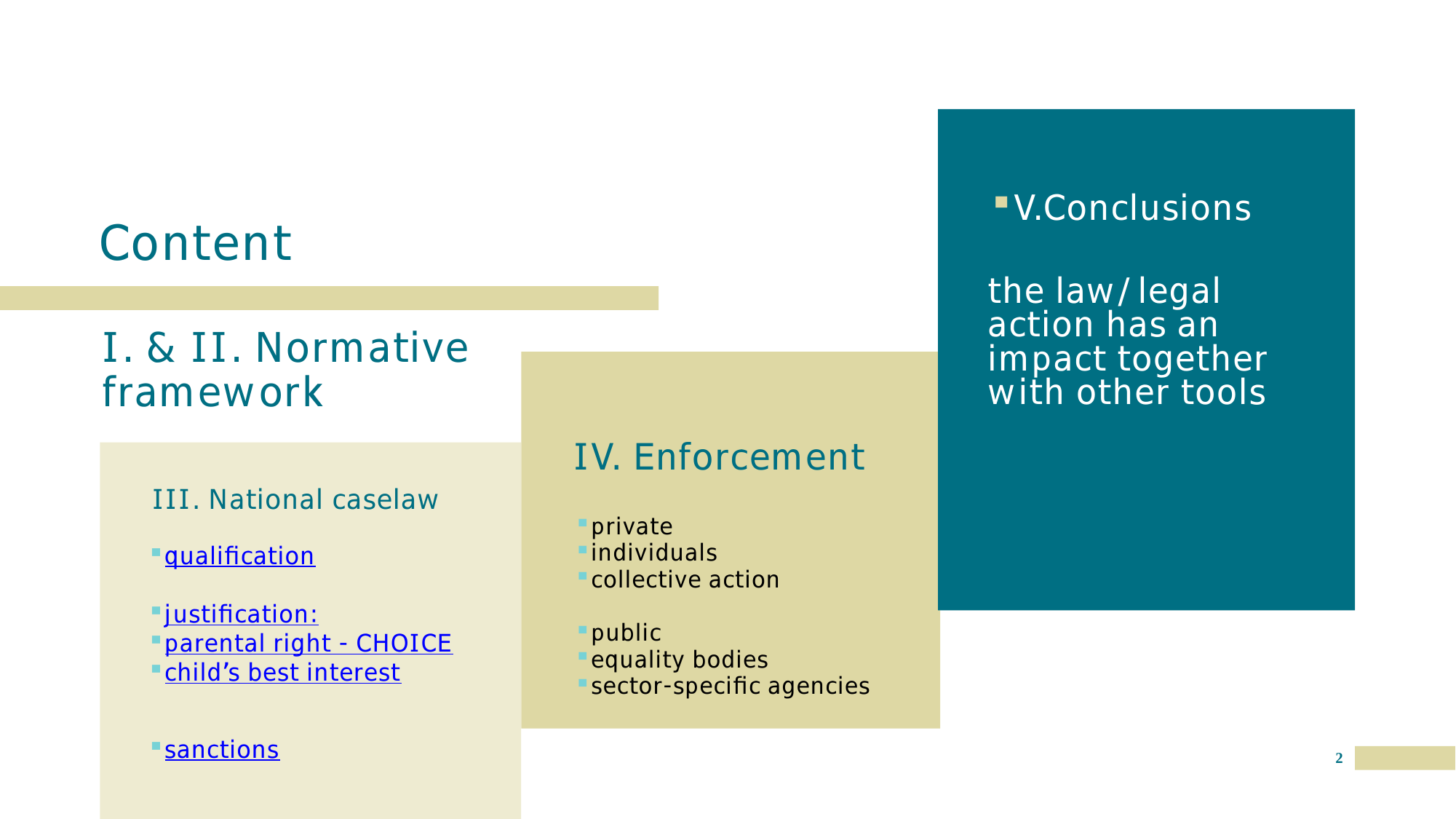

# Content

V.Conclusions

the law/legal action has an impact together with other tools
I. & II. Normative framework
IV. Enforcement
III. National caselaw
private
individuals
collective action

public
equality bodies
sector-specific agencies
qualification

justification:
parental right - CHOICE
child’s best interest

sanctions
2